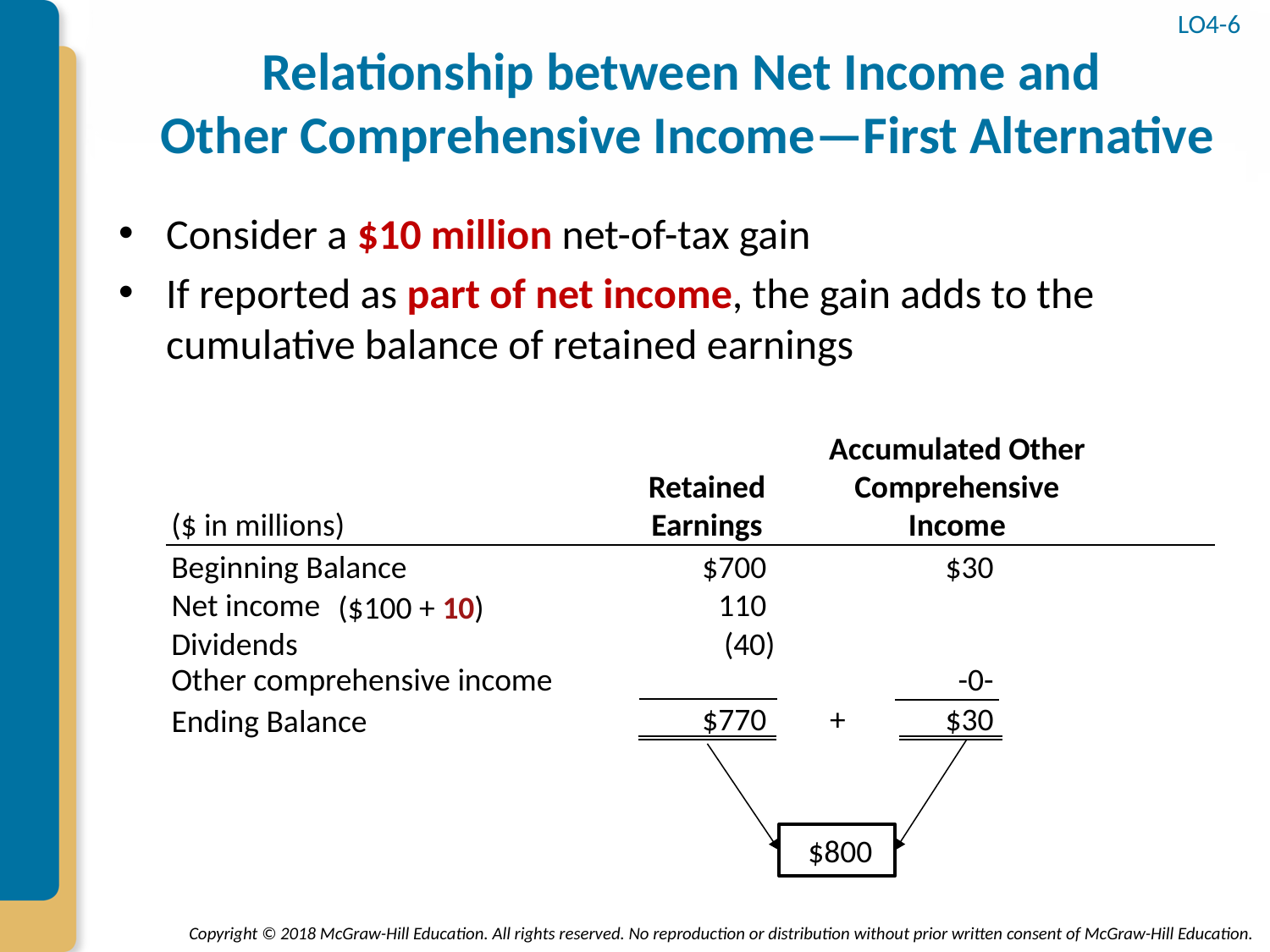

# Relationship between Net Income and Other Comprehensive Income—First Alternative
LO4-6
Consider a $10 million net-of-tax gain
If reported as part of net income, the gain adds to the cumulative balance of retained earnings
Accumulated Other Comprehensive Income
Retained
Earnings
($ in millions)
Beginning Balance
$700
$30
Net income
110
($100 + 10)
Dividends
(40)
Other comprehensive income
-0-
+
$770
$30
Ending Balance

$800